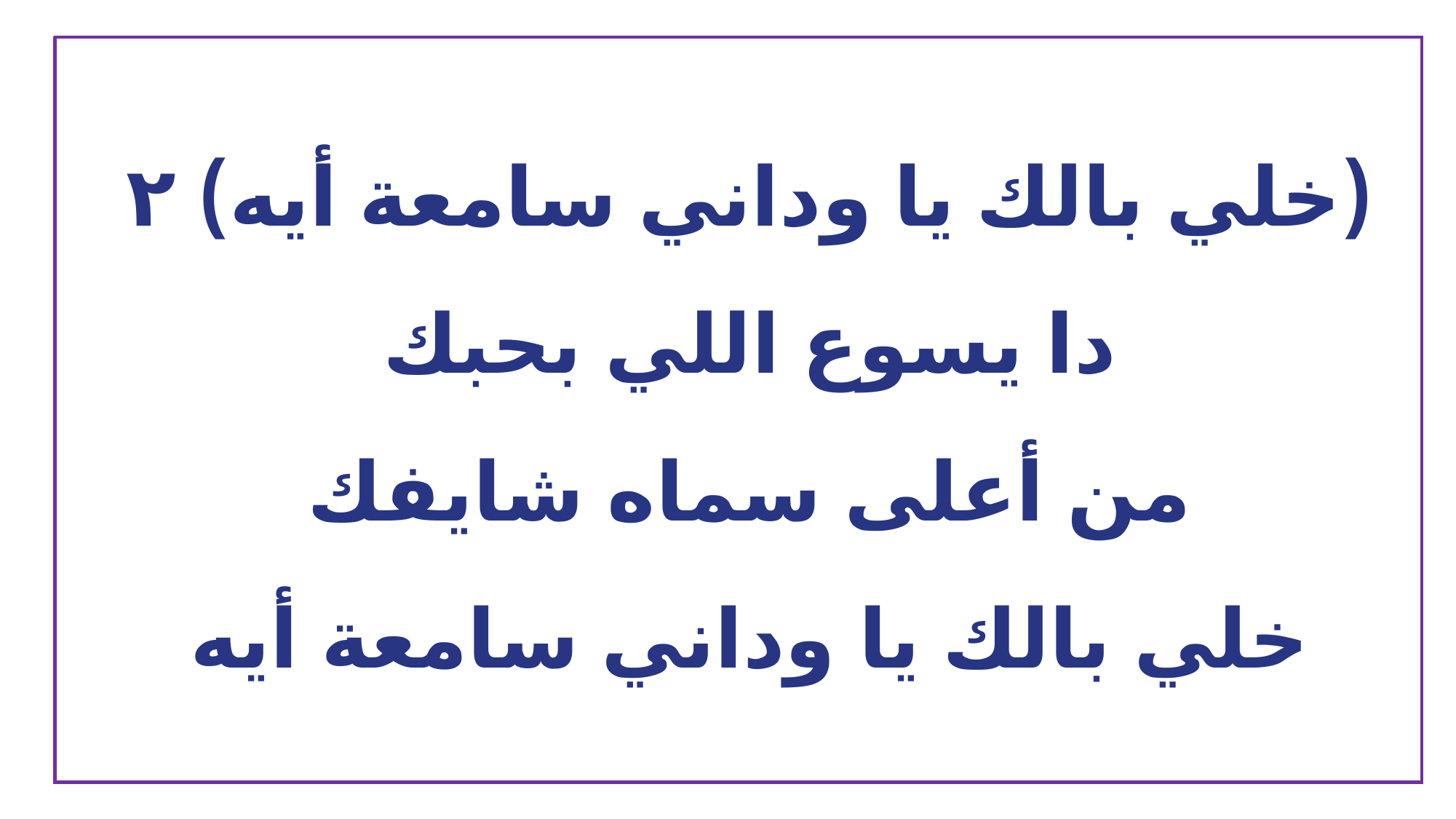

(خلي بالك يا وداني سامعة أيه) ٢
دا يسوع اللي بحبك
من أعلى سماه شايفك
خلي بالك يا وداني سامعة أيه